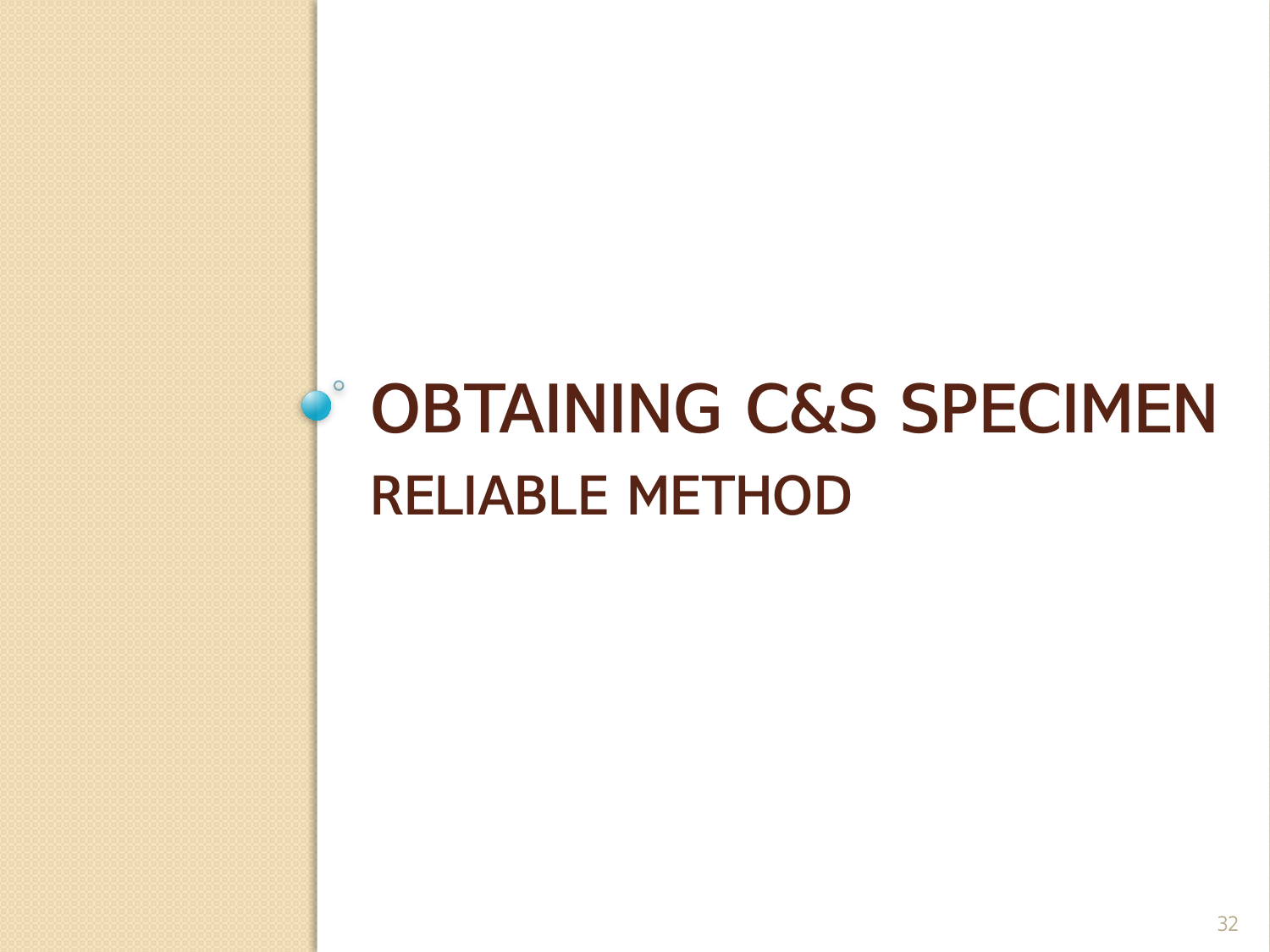

# Obtaining C&S specimen reliable method
32